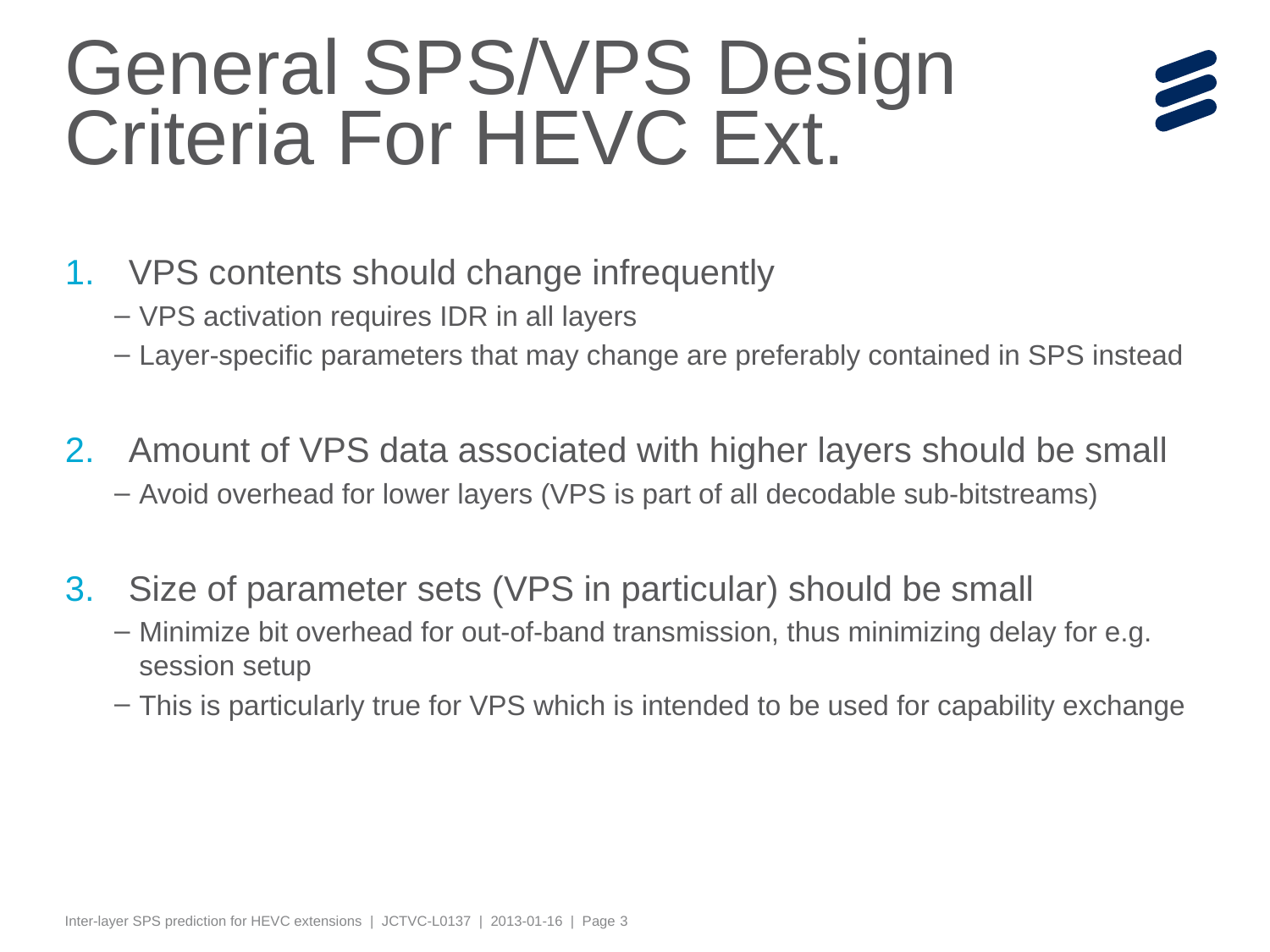

# General SPS/VPS Design Criteria For HEVC Ext.
VPS contents should change infrequently
VPS activation requires IDR in all layers
Layer-specific parameters that may change are preferably contained in SPS instead

Amount of VPS data associated with higher layers should be small
Avoid overhead for lower layers (VPS is part of all decodable sub-bitstreams)

Size of parameter sets (VPS in particular) should be small
Minimize bit overhead for out-of-band transmission, thus minimizing delay for e.g. session setup
This is particularly true for VPS which is intended to be used for capability exchange